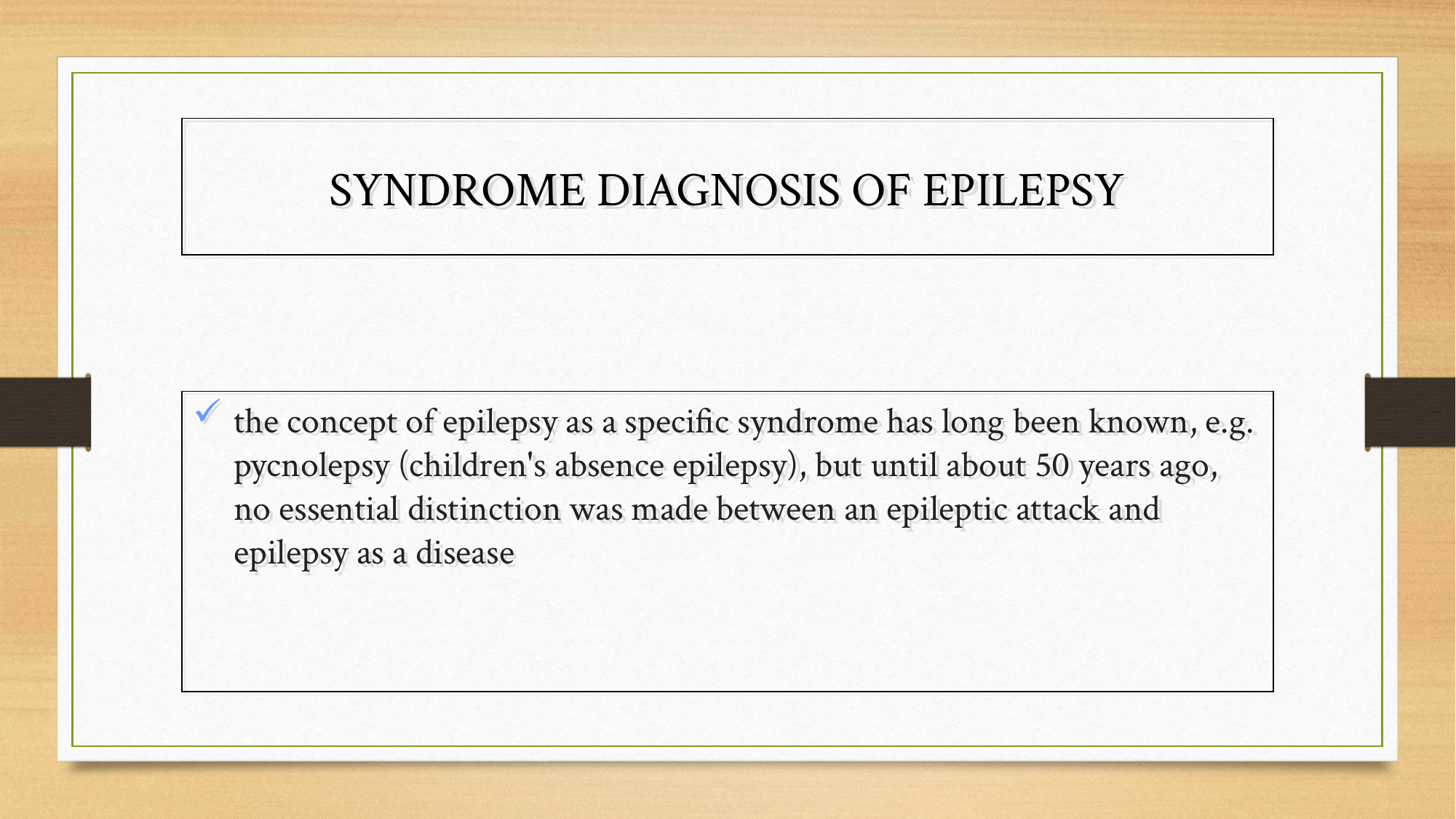

SYNDROME DIAGNOSIS OF EPILEPSY
the concept of epilepsy as a specific syndrome has long been known, e.g. pycnolepsy (children's absence epilepsy), but until about 50 years ago, no essential distinction was made between an epileptic attack and epilepsy as a disease